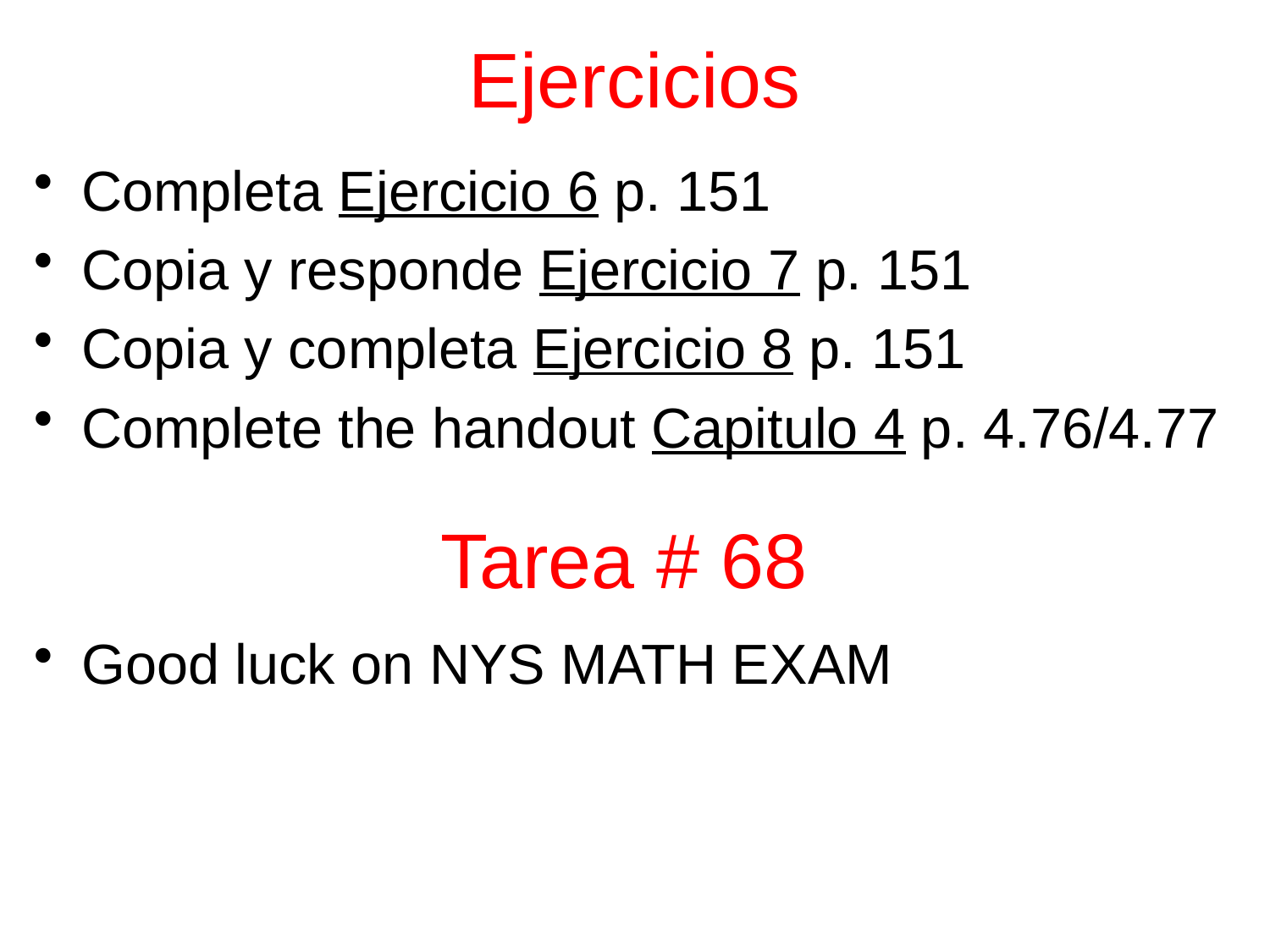

# Ejercicios
Completa Ejercicio 6 p. 151
Copia y responde Ejercicio 7 p. 151
Copia y completa Ejercicio 8 p. 151
Complete the handout Capitulo 4 p. 4.76/4.77

Good luck on NYS MATH EXAM

Tarea # 68